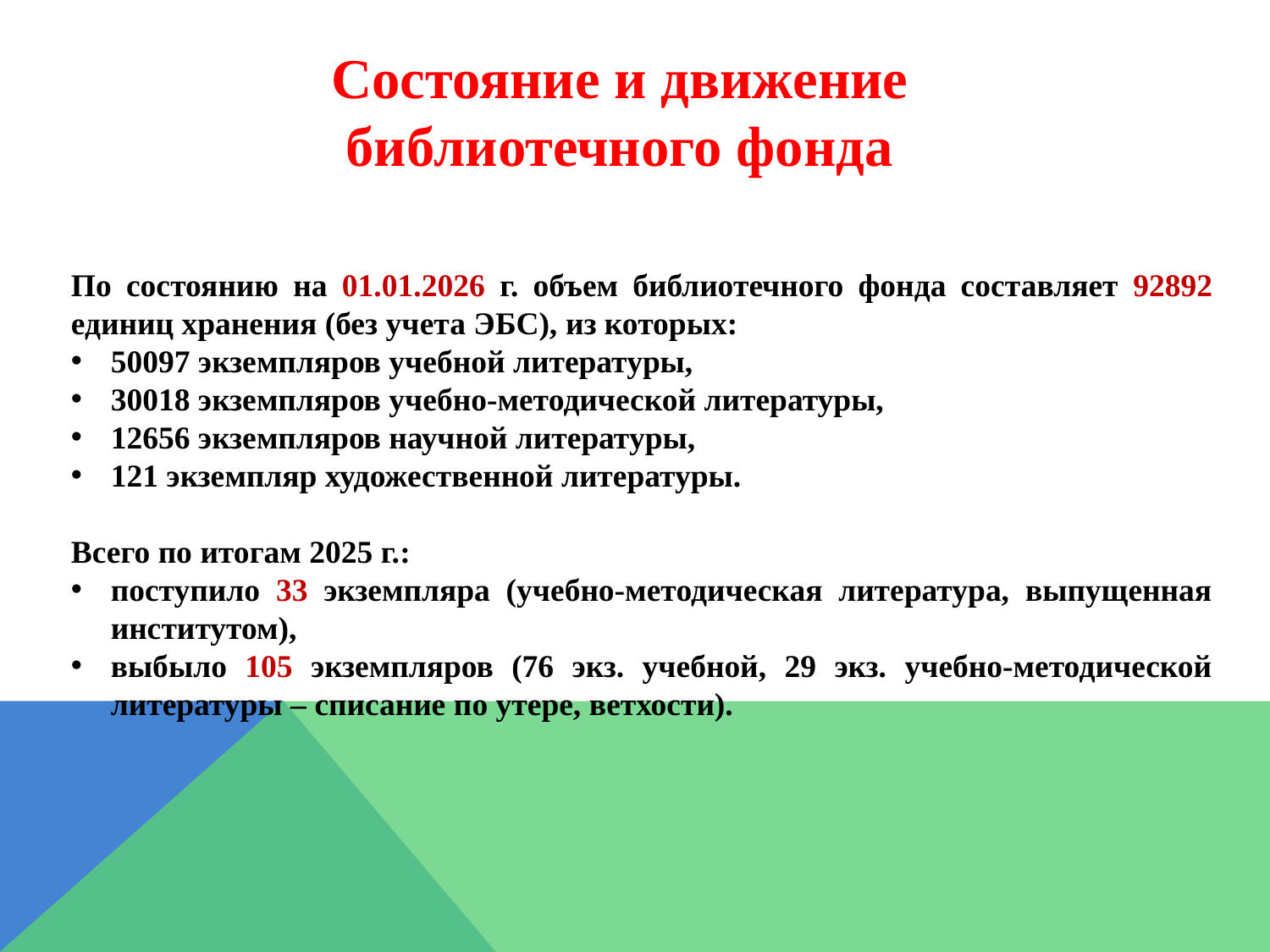

Состояние и движение библиотечного фонда

По состоянию на 01.01.2026 г. объем библиотечного фонда составляет 92892 единиц хранения (без учета ЭБС), из которых:
50097 экземпляров учебной литературы,
30018 экземпляров учебно-методической литературы,
12656 экземпляров научной литературы,
121 экземпляр художественной литературы.

Всего по итогам 2025 г.:
поступило 33 экземпляра (учебно-методическая литература, выпущенная институтом),
выбыло 105 экземпляров (76 экз. учебной, 29 экз. учебно-методической литературы – списание по утере, ветхости).